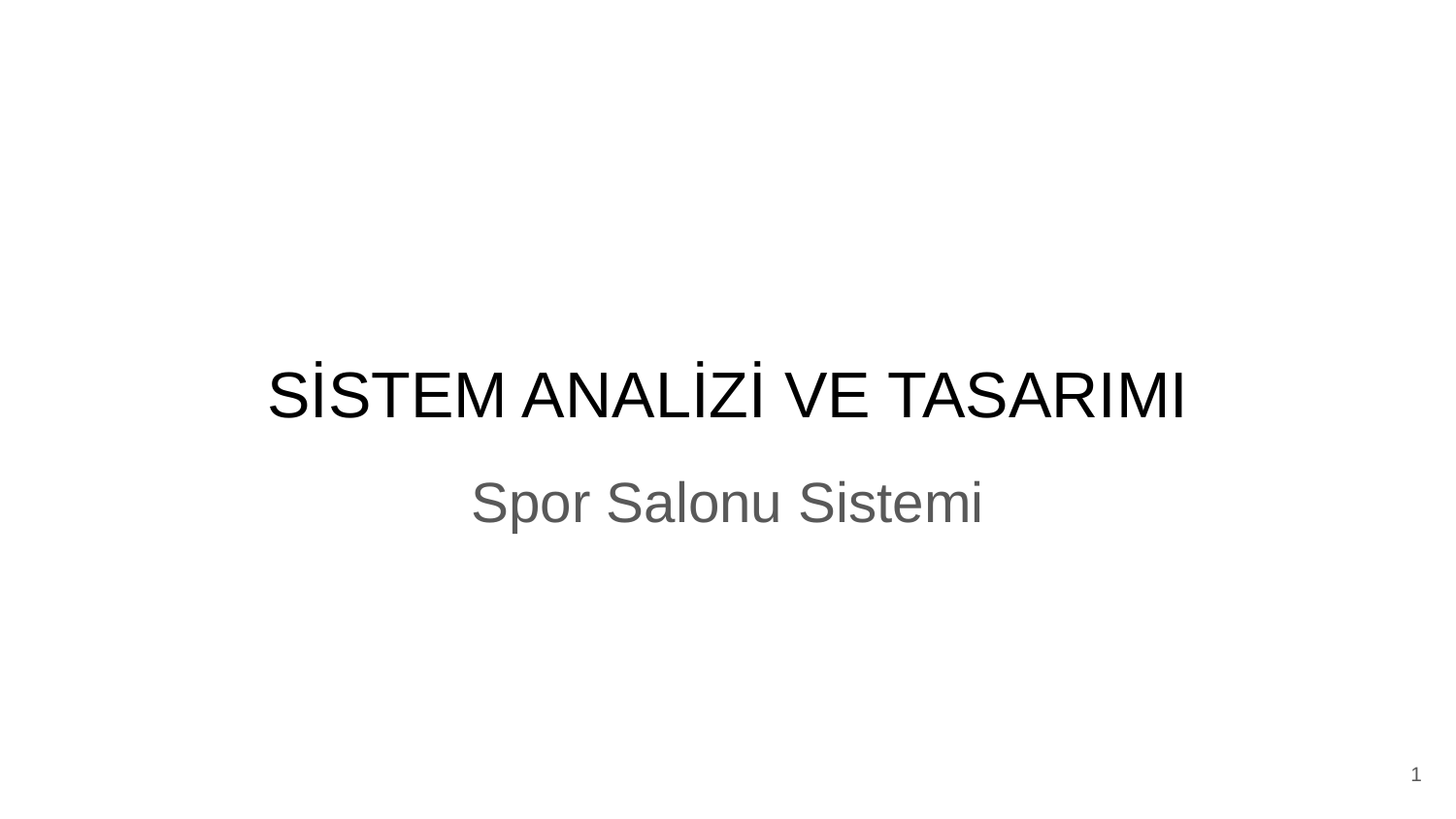

# SİSTEM ANALİZİ VE TASARIMI
Spor Salonu Sistemi
1